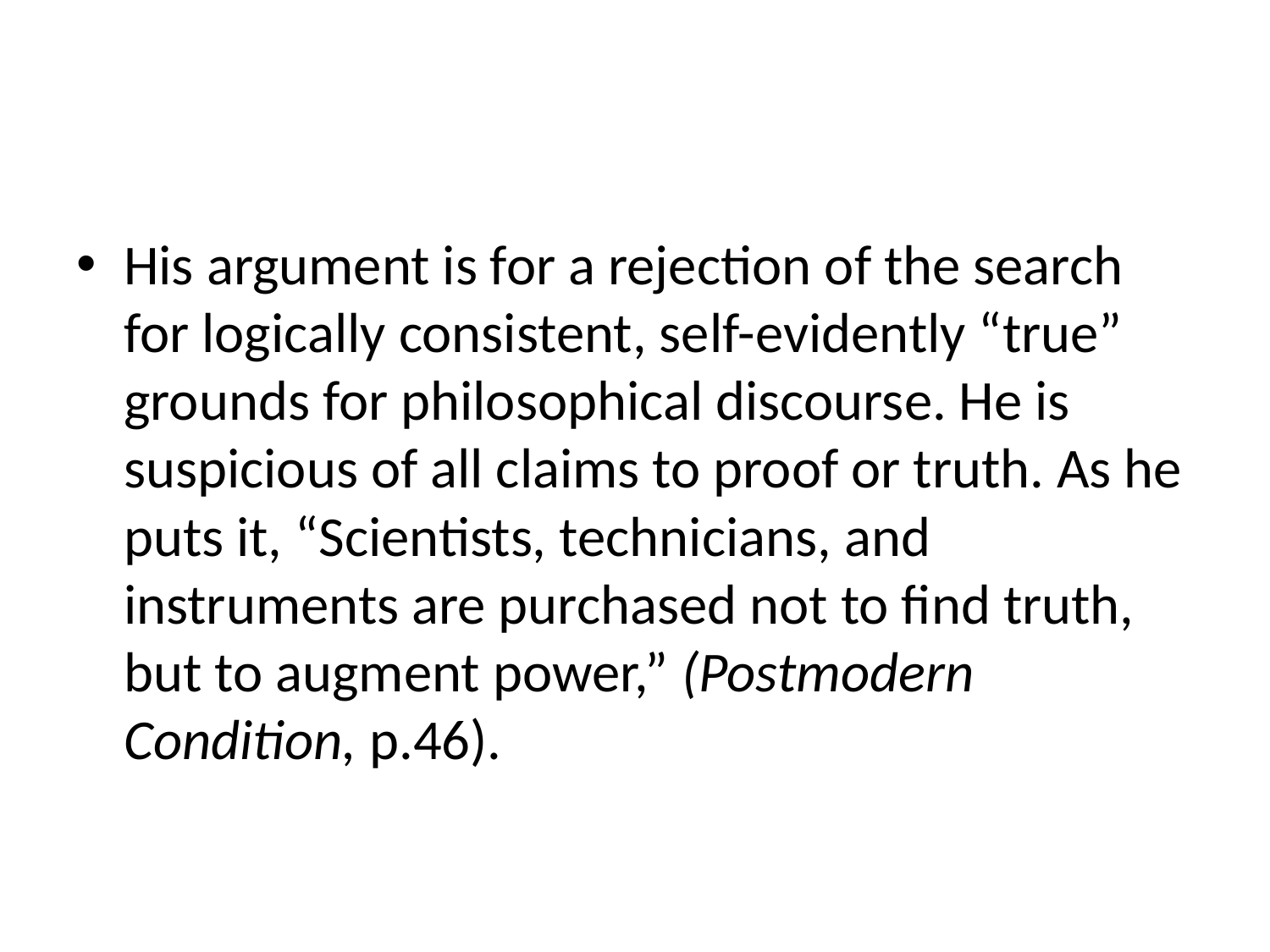

#
His argument is for a rejection of the search for logically consistent, self-evidently “true” grounds for philosophical discourse. He is suspicious of all claims to proof or truth. As he puts it, “Scientists, technicians, and instruments are purchased not to find truth, but to augment power,” (Postmodern Condition, p.46).